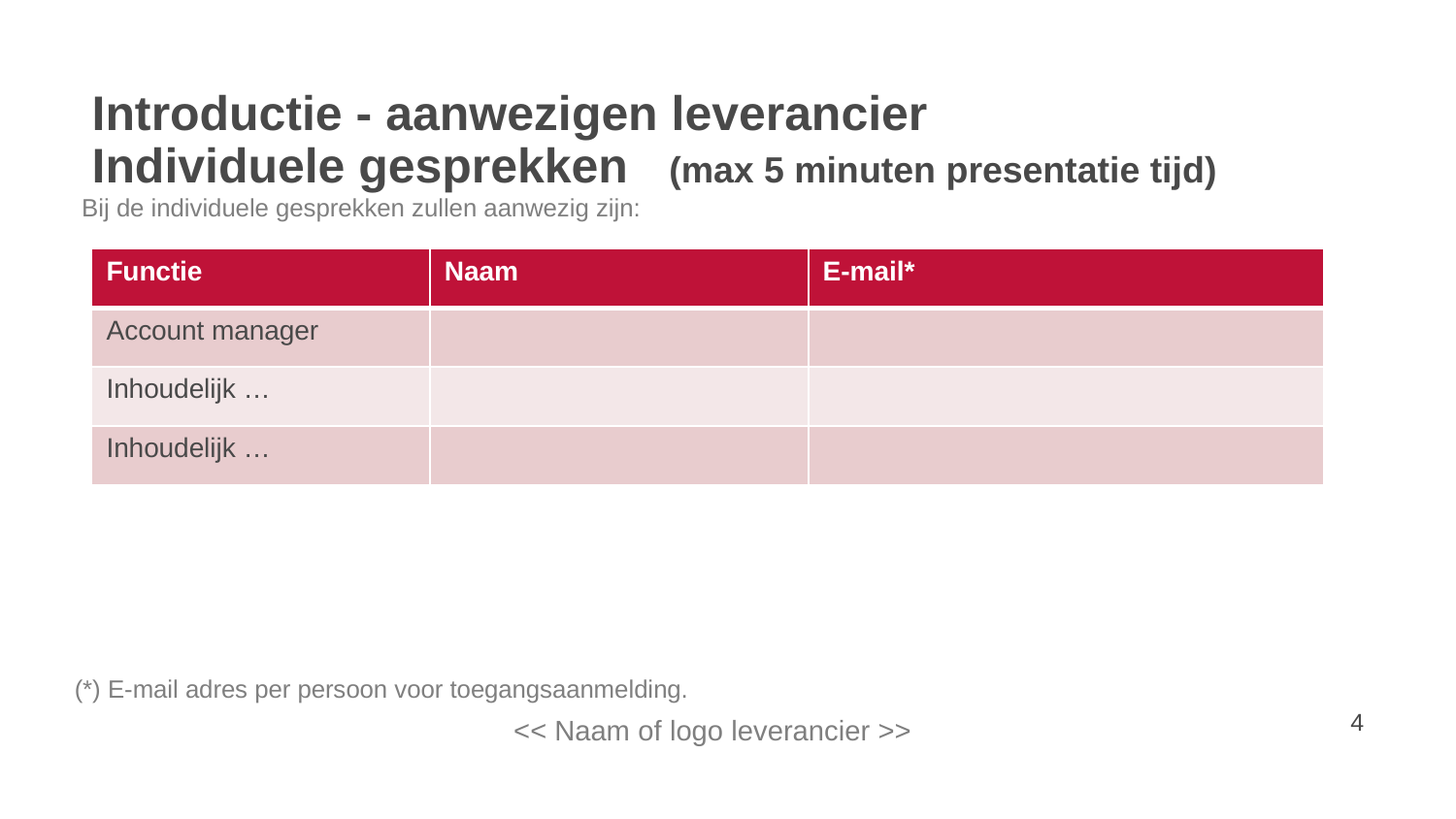

# Introductie - aanwezigen leverancier Individuele gesprekken   (max 5 minuten presentatie tijd)
 Bij de individuele gesprekken zullen aanwezig zijn:

(*) E-mail adres per persoon voor toegangsaanmelding.

| Functie | Naam | E-mail\* |
| --- | --- | --- |
| Account manager |  |  |
| Inhoudelijk … |  |  |
| Inhoudelijk … |  |  |
<< Naam of logo leverancier >>